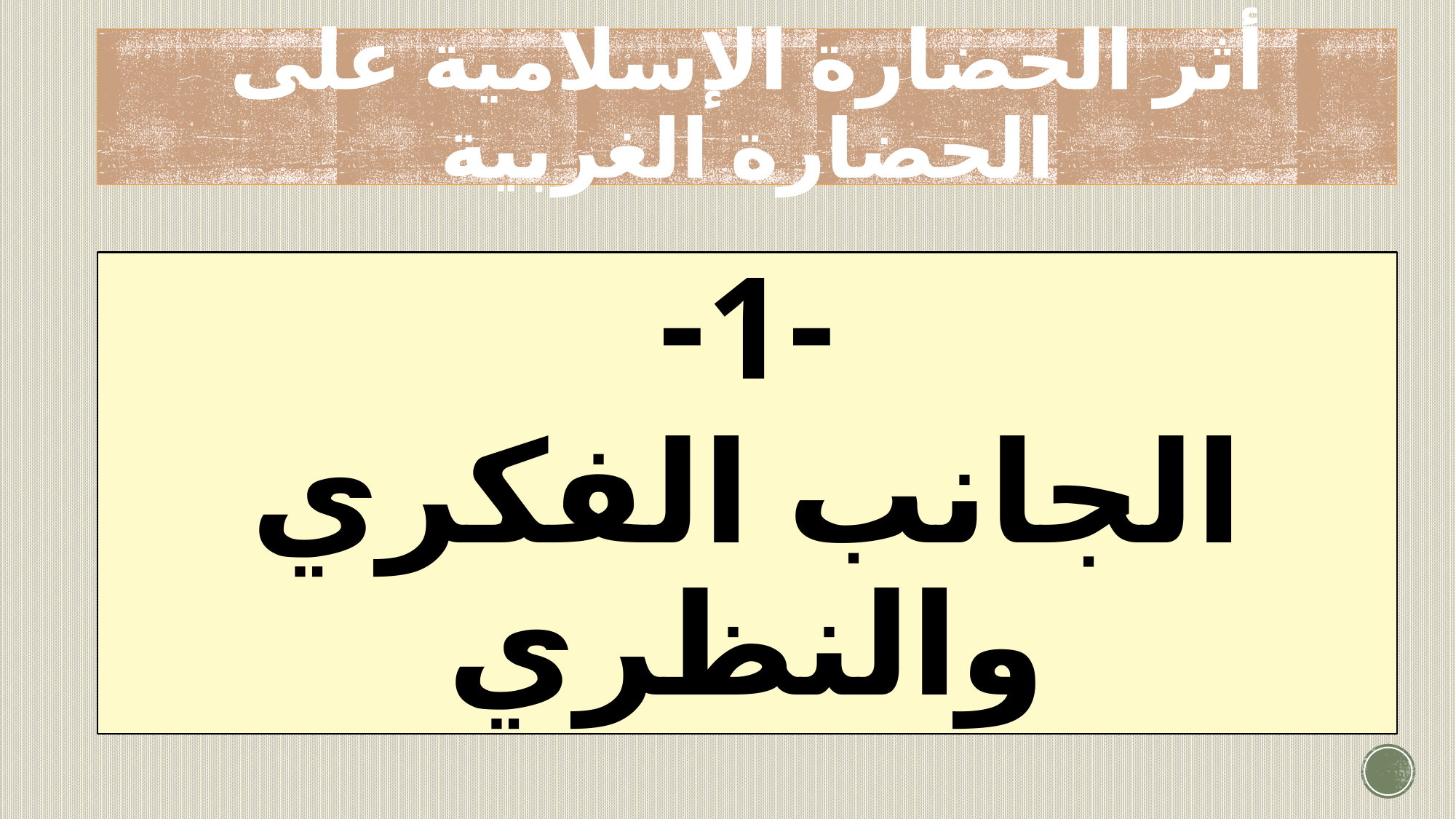

# أثر الحضارة الإسلامية على الحضارة الغربية
-1-
الجانب الفكري والنظري